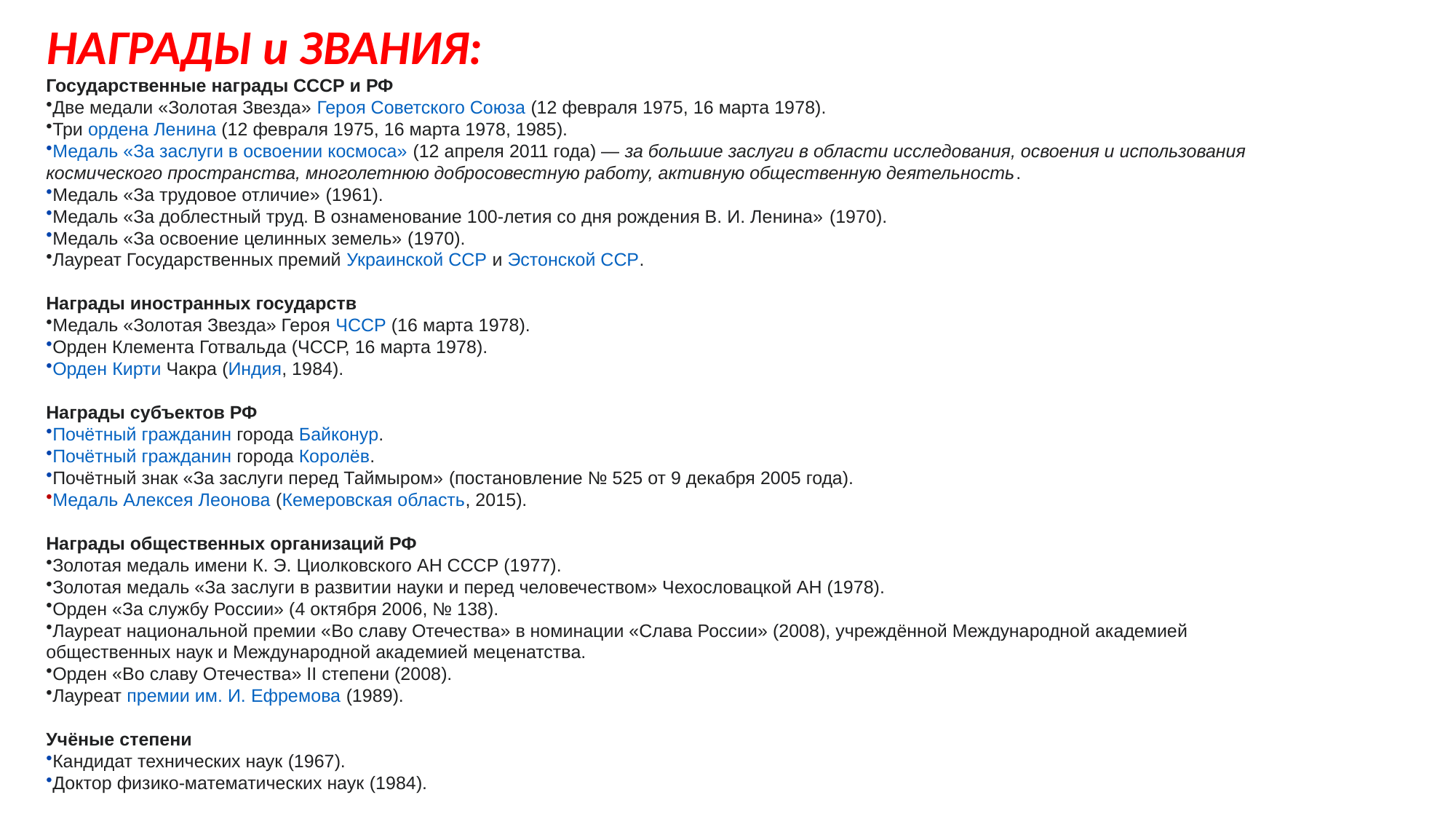

НАГРАДЫ и ЗВАНИЯ:
Государственные награды СССР и РФ
Две медали «Золотая Звезда» Героя Советского Союза (12 февраля 1975, 16 марта 1978).
Три ордена Ленина (12 февраля 1975, 16 марта 1978, 1985).
Медаль «За заслуги в освоении космоса» (12 апреля 2011 года) — за большие заслуги в области исследования, освоения и использования космического пространства, многолетнюю добросовестную работу, активную общественную деятельность.
Медаль «За трудовое отличие» (1961).
Медаль «За доблестный труд. В ознаменование 100-летия со дня рождения В. И. Ленина» (1970).
Медаль «За освоение целинных земель» (1970).
Лауреат Государственных премий Украинской ССР и Эстонской ССР.

Награды иностранных государств
Медаль «Золотая Звезда» Героя ЧССР (16 марта 1978).
Орден Клемента Готвальда (ЧССР, 16 марта 1978).
Орден Кирти Чакра (Индия, 1984).

Награды субъектов РФ
Почётный гражданин города Байконур.
Почётный гражданин города Королёв.
Почётный знак «За заслуги перед Таймыром» (постановление № 525 от 9 декабря 2005 года).
Медаль Алексея Леонова (Кемеровская область, 2015).

Награды общественных организаций РФ
Золотая медаль имени К. Э. Циолковского АН СССР (1977).
Золотая медаль «За заслуги в развитии науки и перед человечеством» Чехословацкой АН (1978).
Орден «За службу России» (4 октября 2006, № 138).
Лауреат национальной премии «Во славу Отечества» в номинации «Слава России» (2008), учреждённой Международной академией общественных наук и Международной академией меценатства.
Орден «Во славу Отечества» II степени (2008).
Лауреат премии им. И. Ефремова (1989).

Учёные степени
Кандидат технических наук (1967).
Доктор физико-математических наук (1984).